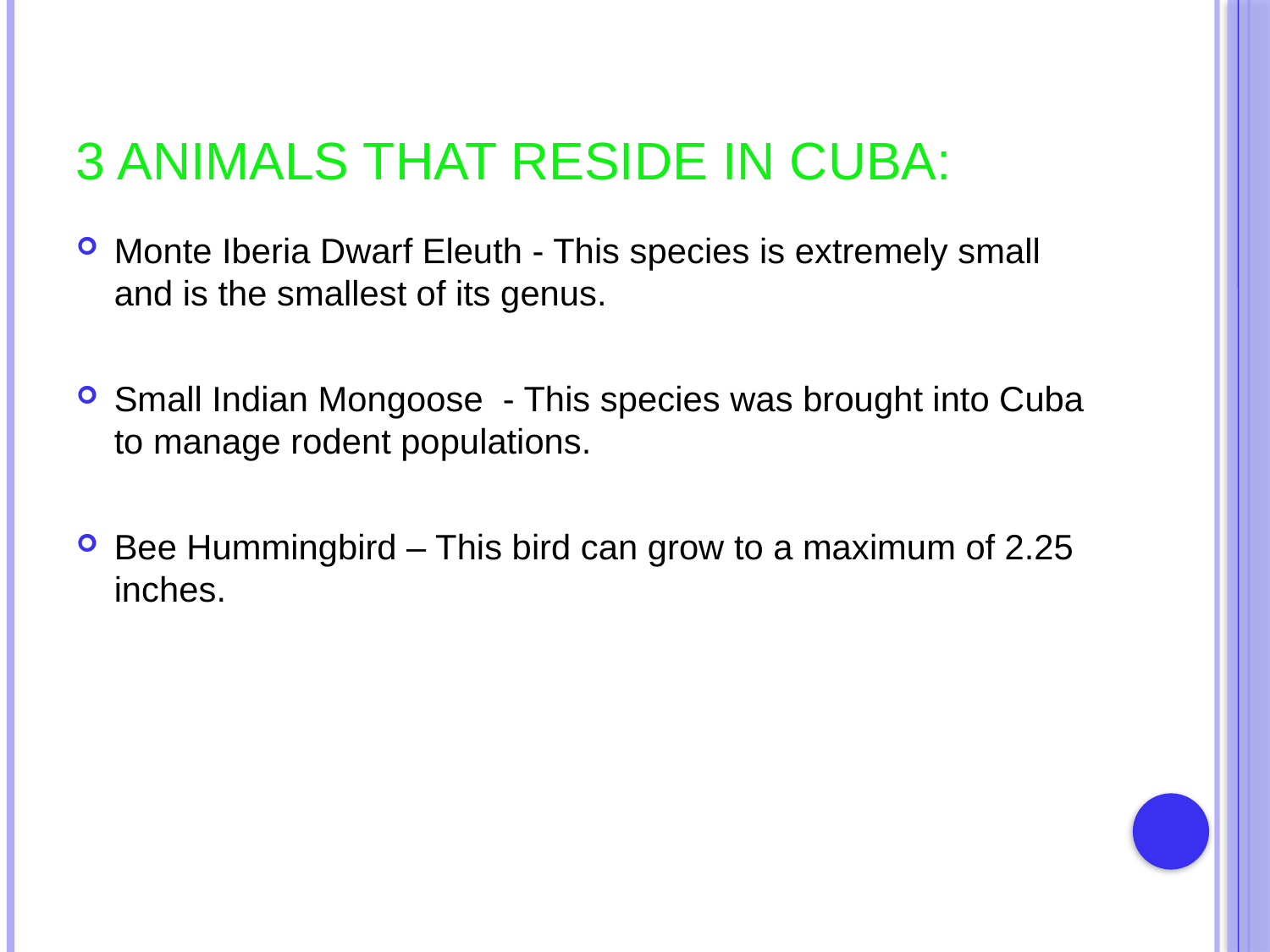

3 animals that reside in Cuba:
Monte Iberia Dwarf Eleuth - This species is extremely small and is the smallest of its genus.

Small Indian Mongoose  - This species was brought into Cuba to manage rodent populations.

Bee Hummingbird – This bird can grow to a maximum of 2.25 inches.